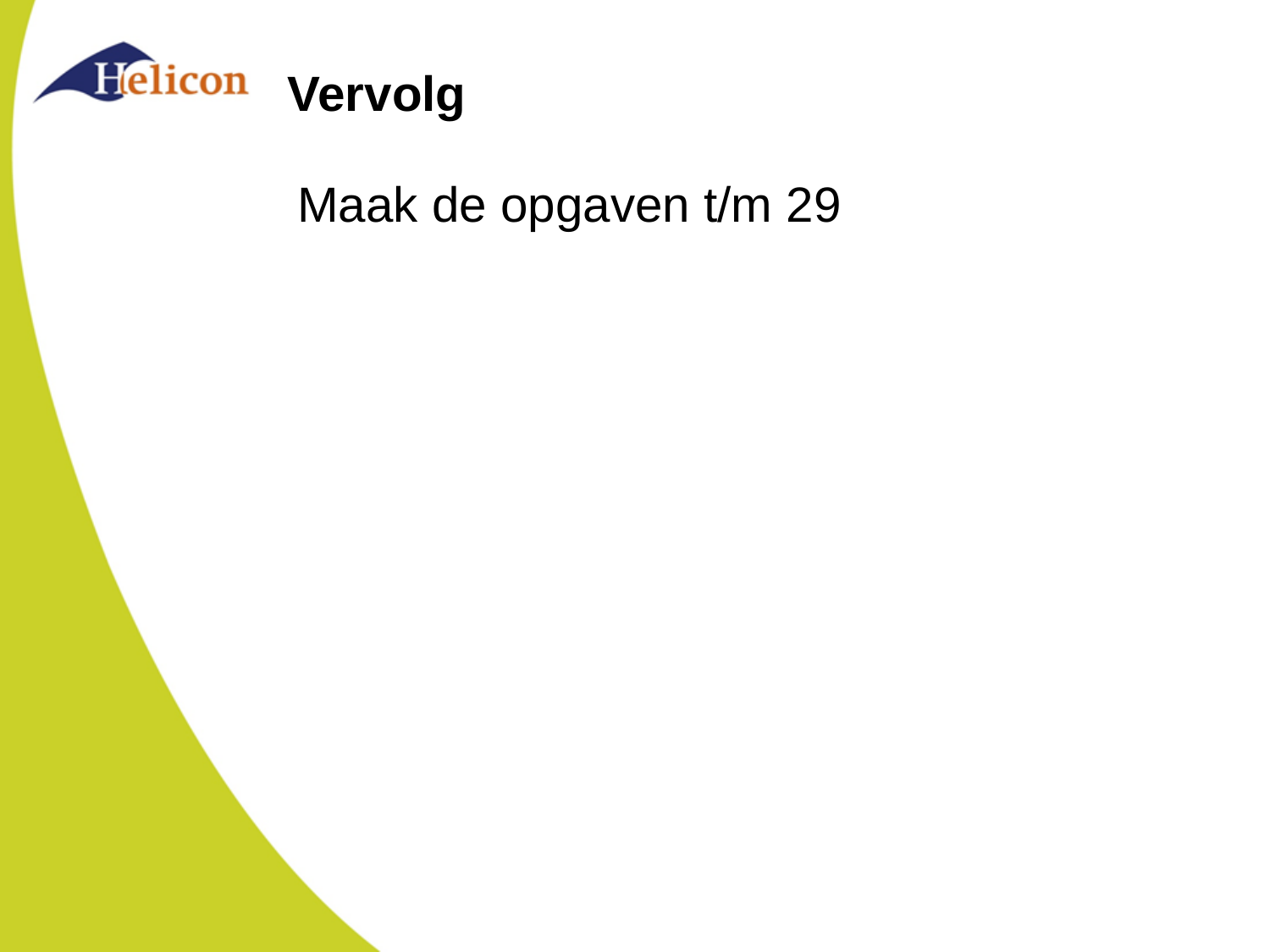

# Vervolg
Maak de opgaven t/m 29